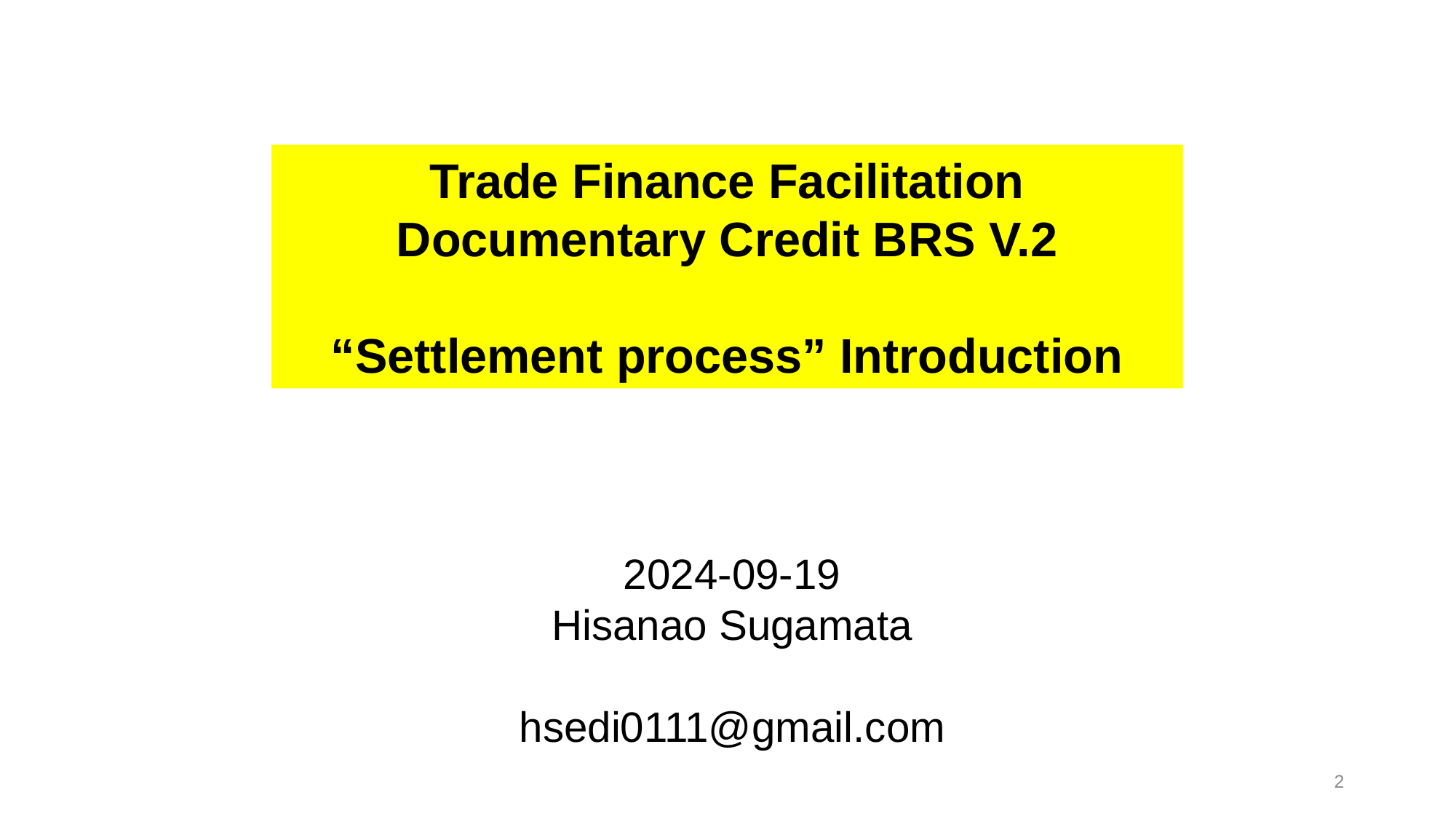

Trade Finance Facilitation
Documentary Credit BRS V.2

“Settlement process” Introduction
2024-09-19
Hisanao Sugamata

hsedi0111@gmail.com
2